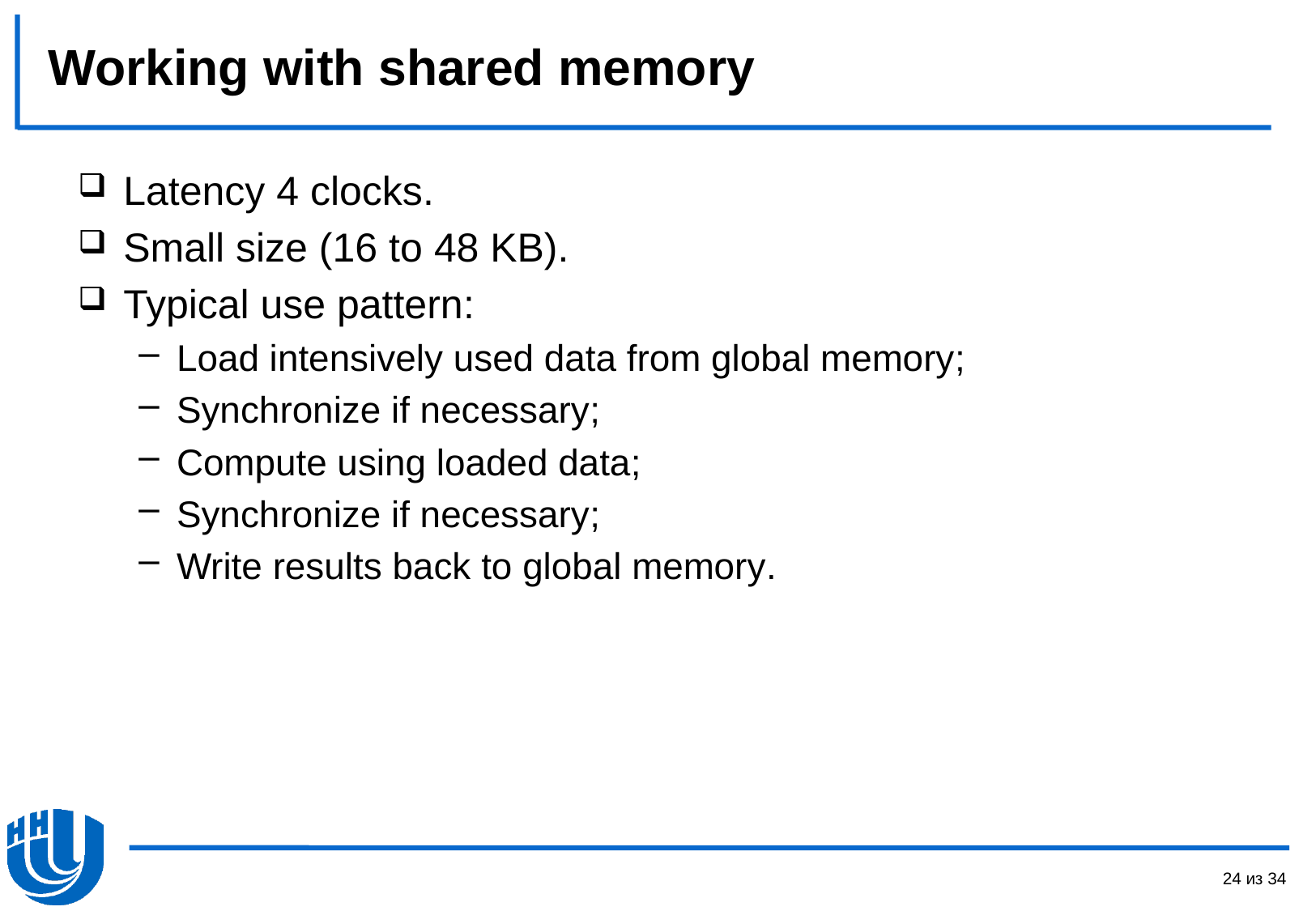

# Working with shared memory
Latency 4 clocks.
Small size (16 to 48 KB).
Typical use pattern:
Load intensively used data from global memory;
Synchronize if necessary;
Compute using loaded data;
Synchronize if necessary;
Write results back to global memory.

24